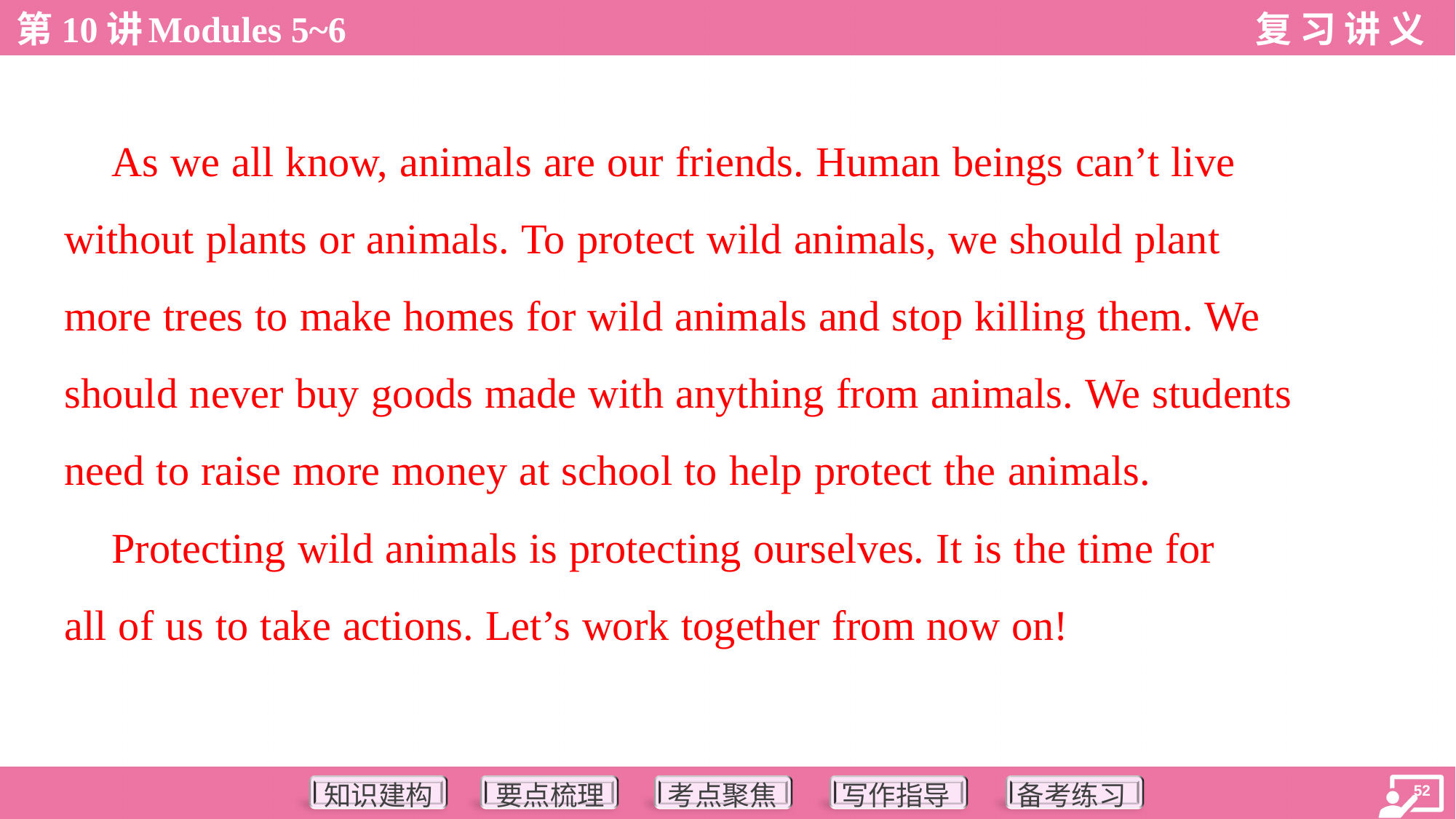

As we all know, animals are our friends. Human beings can’t live
without plants or animals. To protect wild animals, we should plant
more trees to make homes for wild animals and stop killing them. We
should never buy goods made with anything from animals. We students
need to raise more money at school to help protect the animals.
    Protecting wild animals is protecting ourselves. It is the time for
all of us to take actions. Let’s work together from now on!